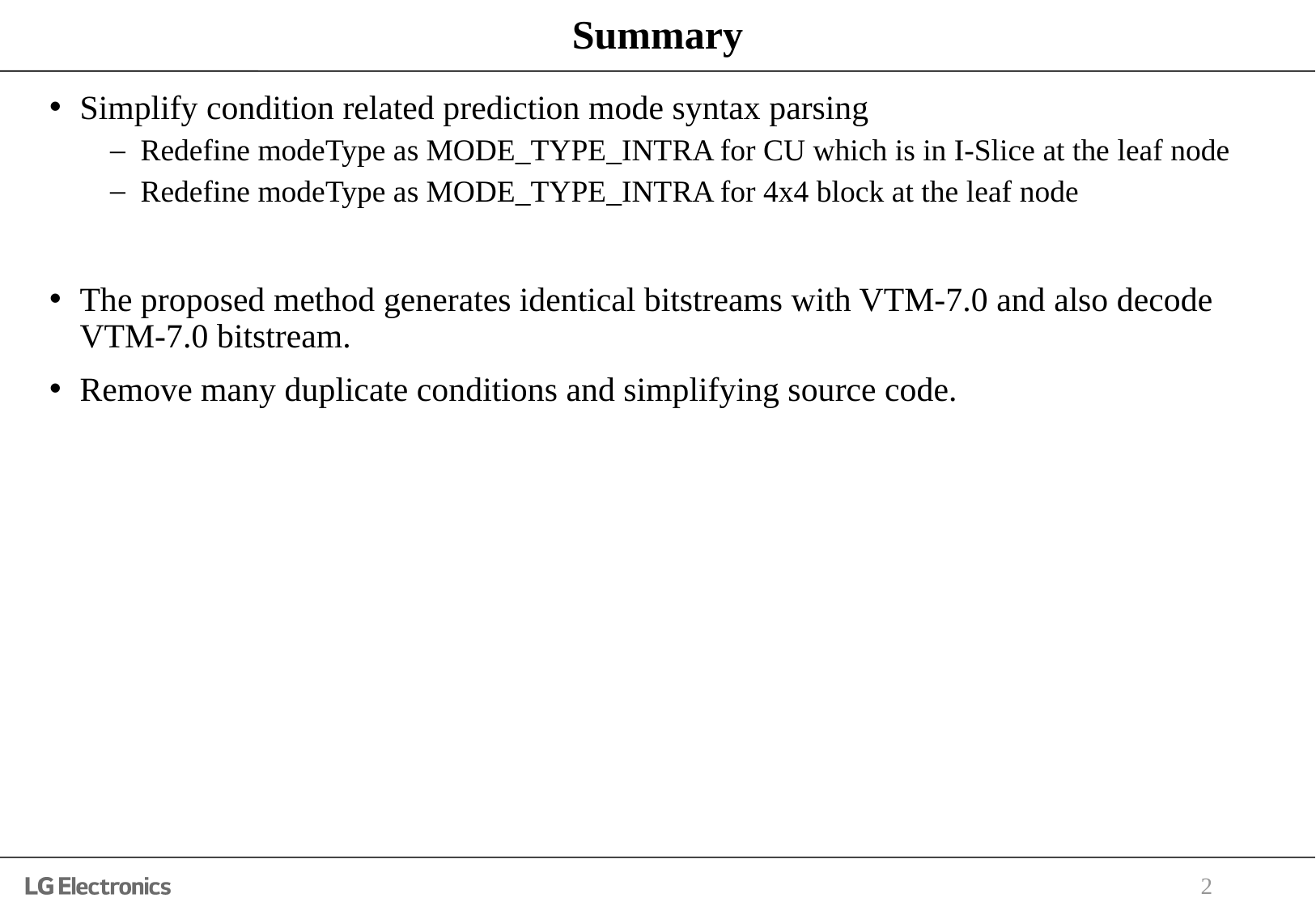

# Summary
Simplify condition related prediction mode syntax parsing
Redefine modeType as MODE_TYPE_INTRA for CU which is in I-Slice at the leaf node
Redefine modeType as MODE_TYPE_INTRA for 4x4 block at the leaf node

The proposed method generates identical bitstreams with VTM-7.0 and also decode VTM-7.0 bitstream.
Remove many duplicate conditions and simplifying source code.

2